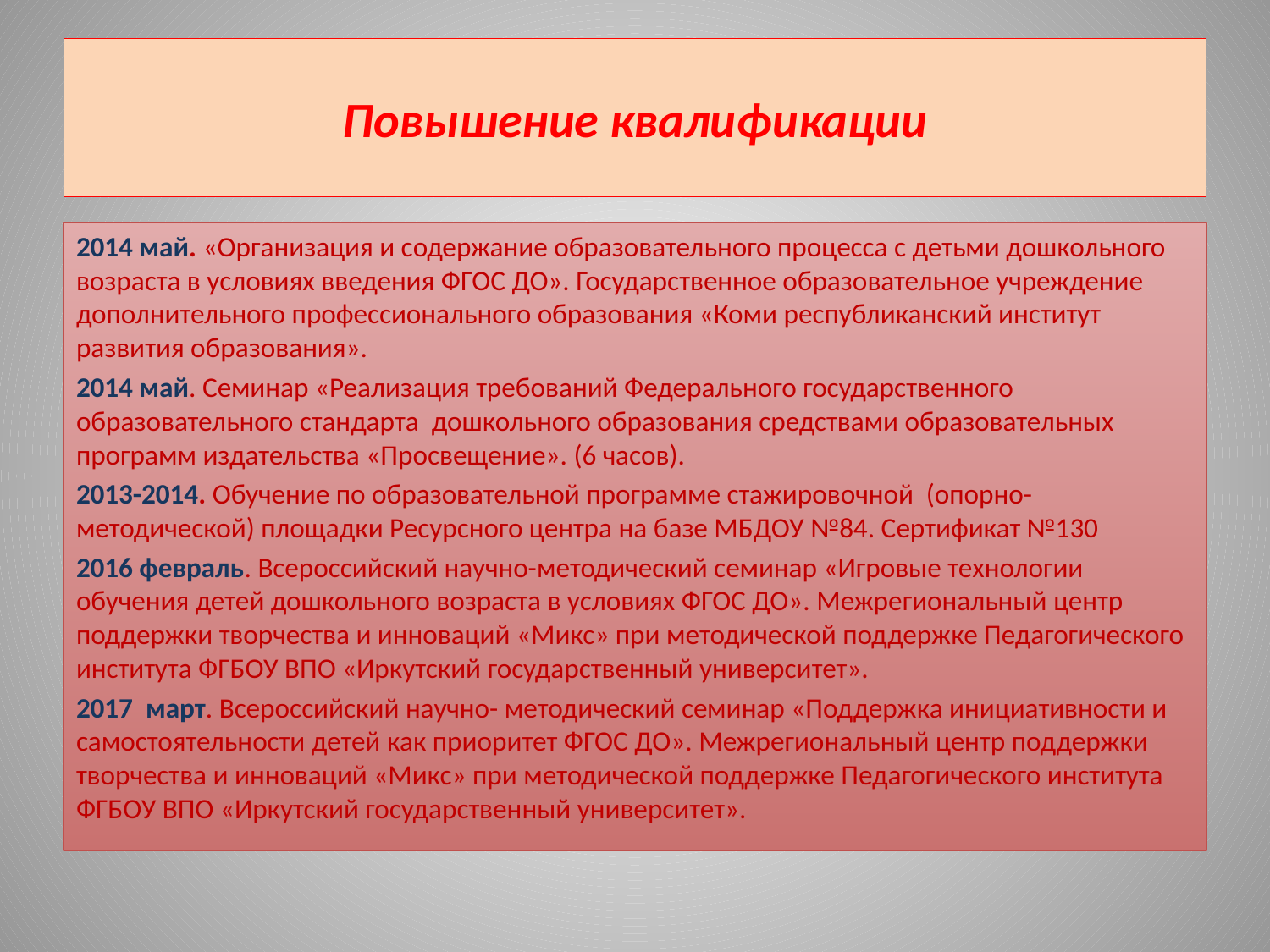

# Повышение квалификации
2014 май. «Организация и содержание образовательного процесса с детьми дошкольного возраста в условиях введения ФГОС ДО». Государственное образовательное учреждение дополнительного профессионального образования «Коми республиканский институт развития образования».
2014 май. Семинар «Реализация требований Федерального государственного образовательного стандарта  дошкольного образования средствами образовательных программ издательства «Просвещение». (6 часов).
2013-2014. Обучение по образовательной программе стажировочной  (опорно-методической) площадки Ресурсного центра на базе МБДОУ №84. Сертификат №130
2016 февраль. Всероссийский научно-методический семинар «Игровые технологии обучения детей дошкольного возраста в условиях ФГОС ДО». Межрегиональный центр поддержки творчества и инноваций «Микс» при методической поддержке Педагогического института ФГБОУ ВПО «Иркутский государственный университет».
2017  март. Всероссийский научно- методический семинар «Поддержка инициативности и самостоятельности детей как приоритет ФГОС ДО». Межрегиональный центр поддержки творчества и инноваций «Микс» при методической поддержке Педагогического института ФГБОУ ВПО «Иркутский государственный университет».